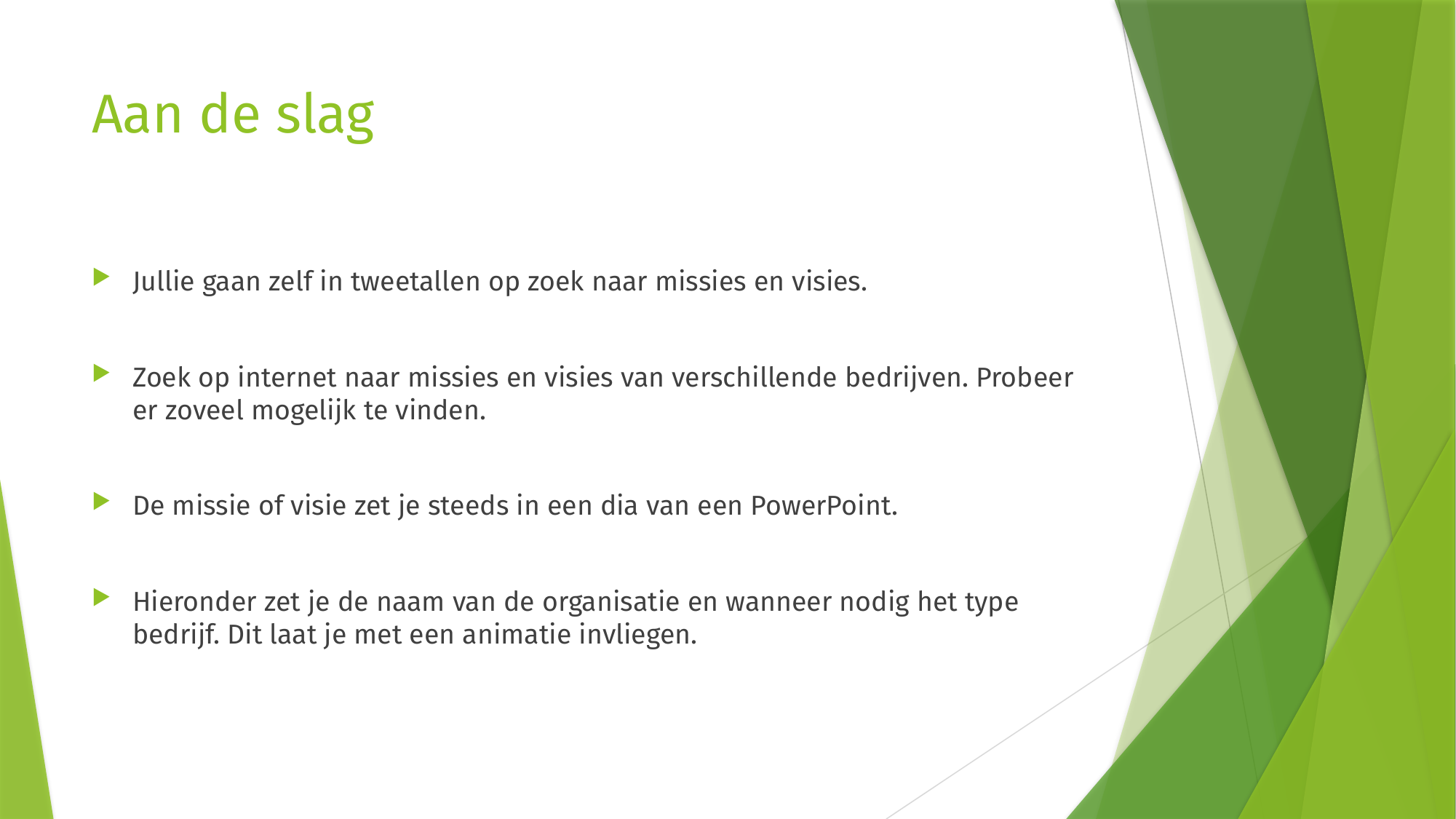

# Aan de slag
Jullie gaan zelf in tweetallen op zoek naar missies en visies.

Zoek op internet naar missies en visies van verschillende bedrijven. Probeer er zoveel mogelijk te vinden.

De missie of visie zet je steeds in een dia van een PowerPoint.

Hieronder zet je de naam van de organisatie en wanneer nodig het type bedrijf. Dit laat je met een animatie invliegen.